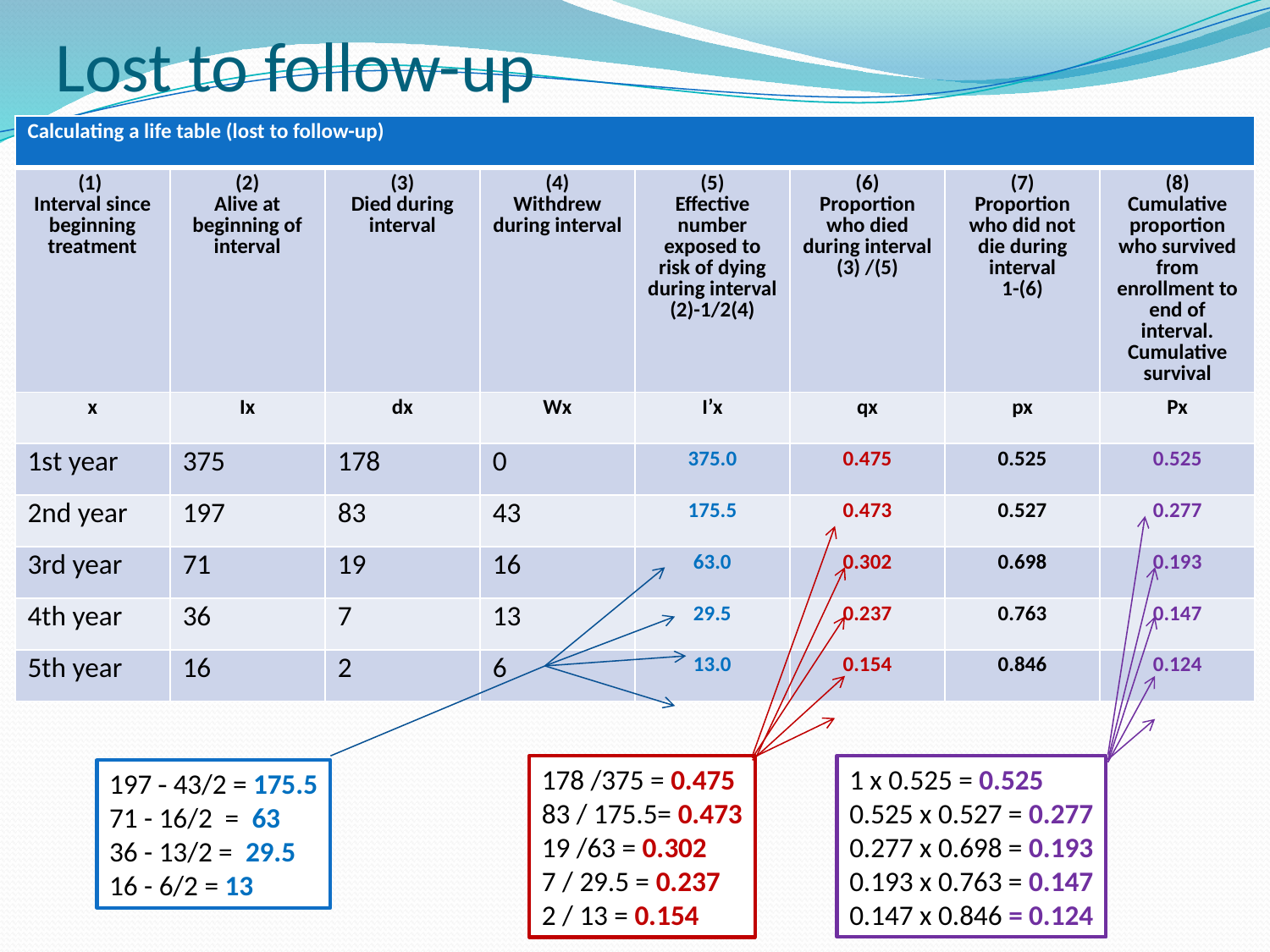

# Lost to follow-up
| Calculating a life table (lost to follow-up) |  |  |  |  |  |  |  |
| --- | --- | --- | --- | --- | --- | --- | --- |
| (1) Interval since beginning treatment | (2) Alive at beginning of interval | (3) Died during interval | (4) Withdrew during interval | (5) Effective number exposed to risk of dying during interval (2)-1/2(4) | (6) Proportion who died during interval (3) /(5) | (7) Proportion who did not die during interval 1-(6) | (8) Cumulative proportion who survived from enrollment to end of interval. Cumulative survival |
| x | Ix | dx | Wx | I’x | qx | px | Px |
| 1st year | 375 | 178 | 0 | 375.0 | 0.475 | 0.525 | 0.525 |
| 2nd year | 197 | 83 | 43 | 175.5 | 0.473 | 0.527 | 0.277 |
| 3rd year | 71 | 19 | 16 | 63.0 | 0.302 | 0.698 | 0.193 |
| 4th year | 36 | 7 | 13 | 29.5 | 0.237 | 0.763 | 0.147 |
| 5th year | 16 | 2 | 6 | 13.0 | 0.154 | 0.846 | 0.124 |
1 x 0.525 = 0.525
0.525 x 0.527 = 0.277
0.277 x 0.698 = 0.193
0.193 x 0.763 = 0.147
0.147 x 0.846 = 0.124
178 /375 = 0.475
83 / 175.5= 0.473
19 /63 = 0.302
7 / 29.5 = 0.237
2 / 13 = 0.154
197 - 43/2 = 175.5
71 - 16/2  =  63
36 - 13/2 =  29.5
16 - 6/2 = 13